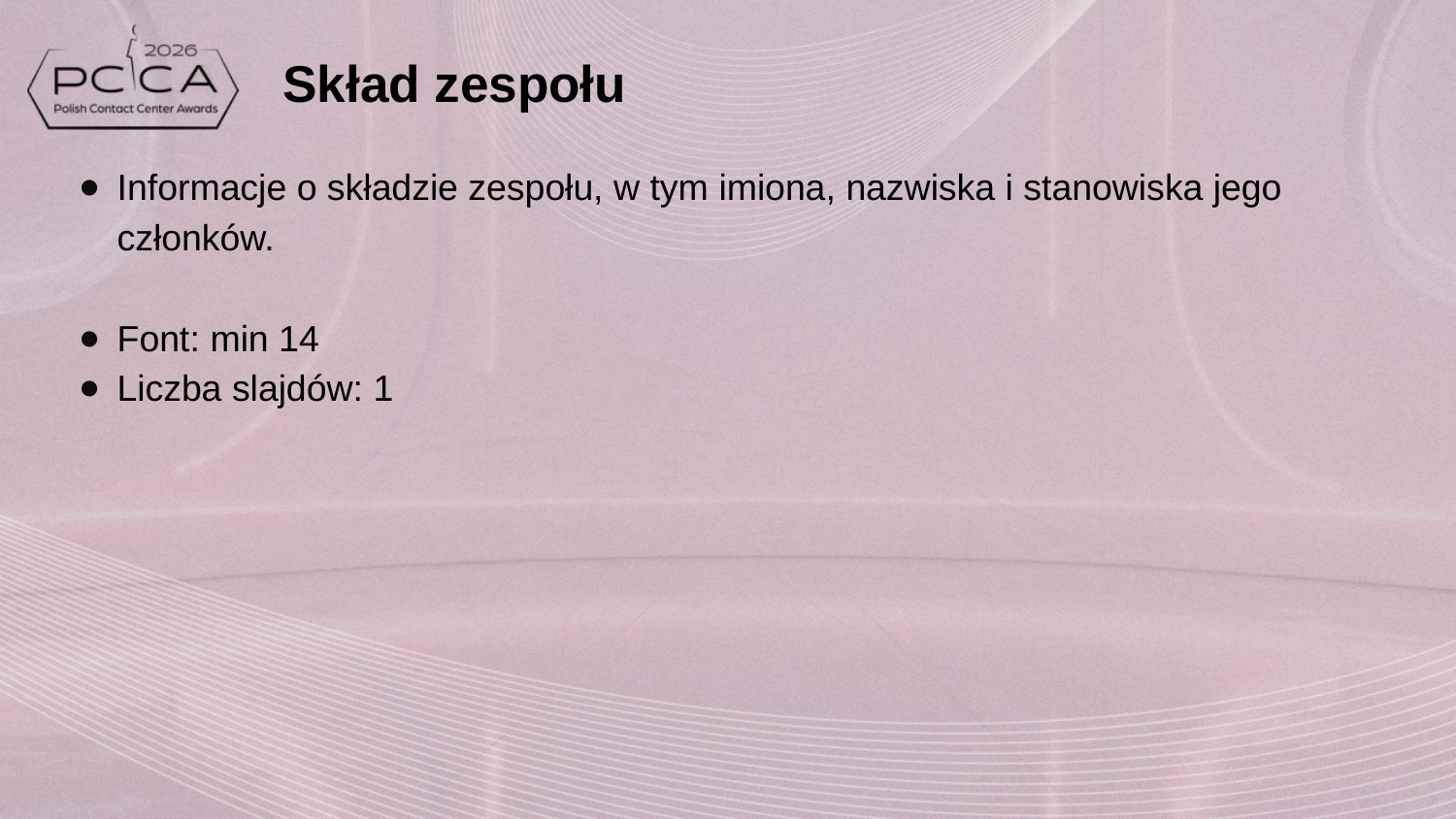

# Skład zespołu
Informacje o składzie zespołu, w tym imiona, nazwiska i stanowiska jego członków.

Font: min 14
Liczba slajdów: 1